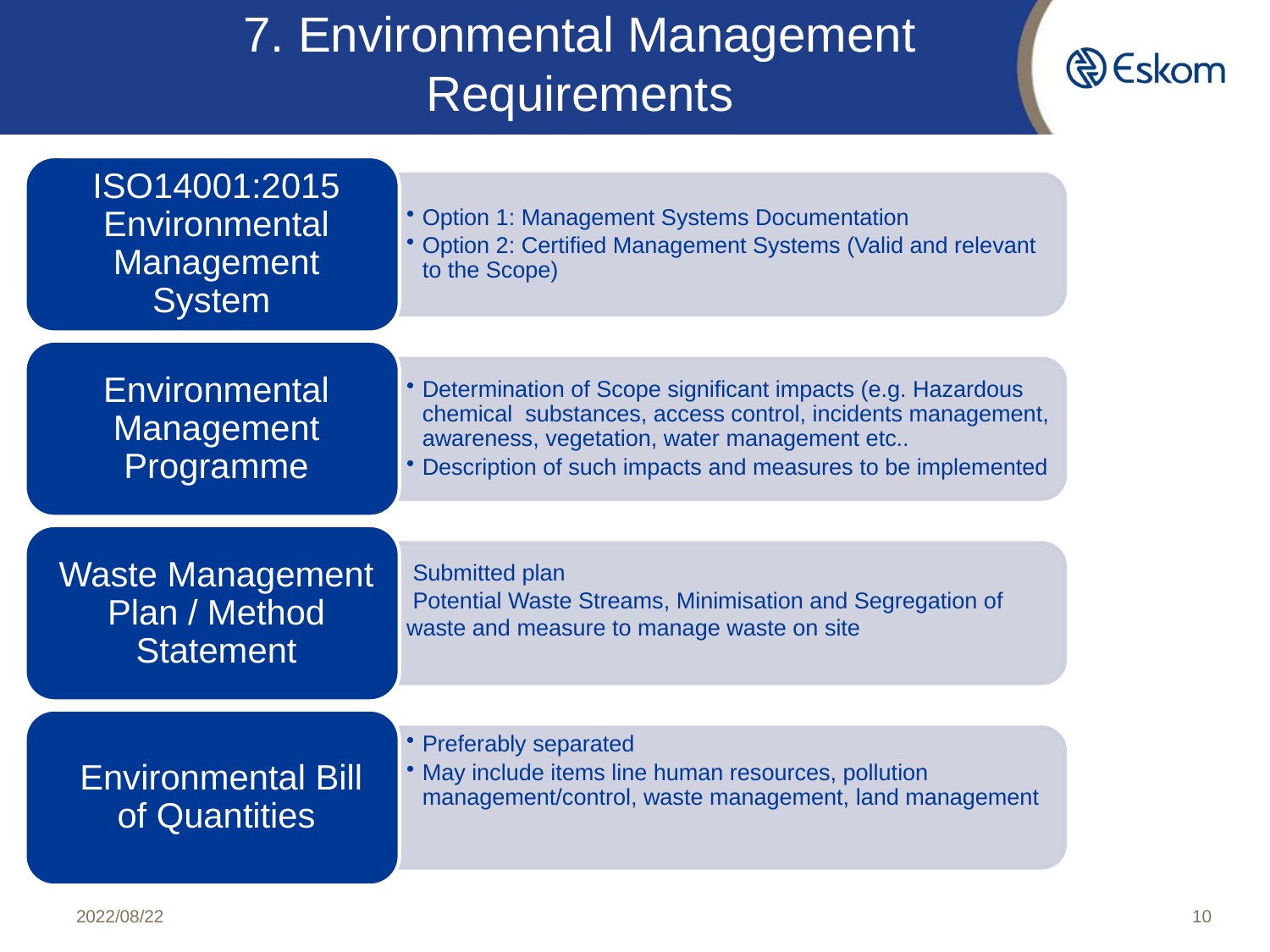

7. Environmental Management Requirements
Option 1: Management Systems Documentation
Option 2: Certified Management Systems (Valid and relevant to the Scope)
ISO14001:2015 Environmental Management System
Determination of Scope significant impacts (e.g. Hazardous chemical  substances, access control, incidents management, awareness, vegetation, water management etc..
Description of such impacts and measures to be implemented
Environmental Management Programme
 Submitted plan
 Potential Waste Streams, Minimisation and Segregation of waste and measure to manage waste on site

Waste Management Plan / Method Statement
Preferably separated
May include items line human resources, pollution management/control, waste management, land management

 Environmental Bill of Quantities
# Environmental Management Requirements
2022/08/22
10